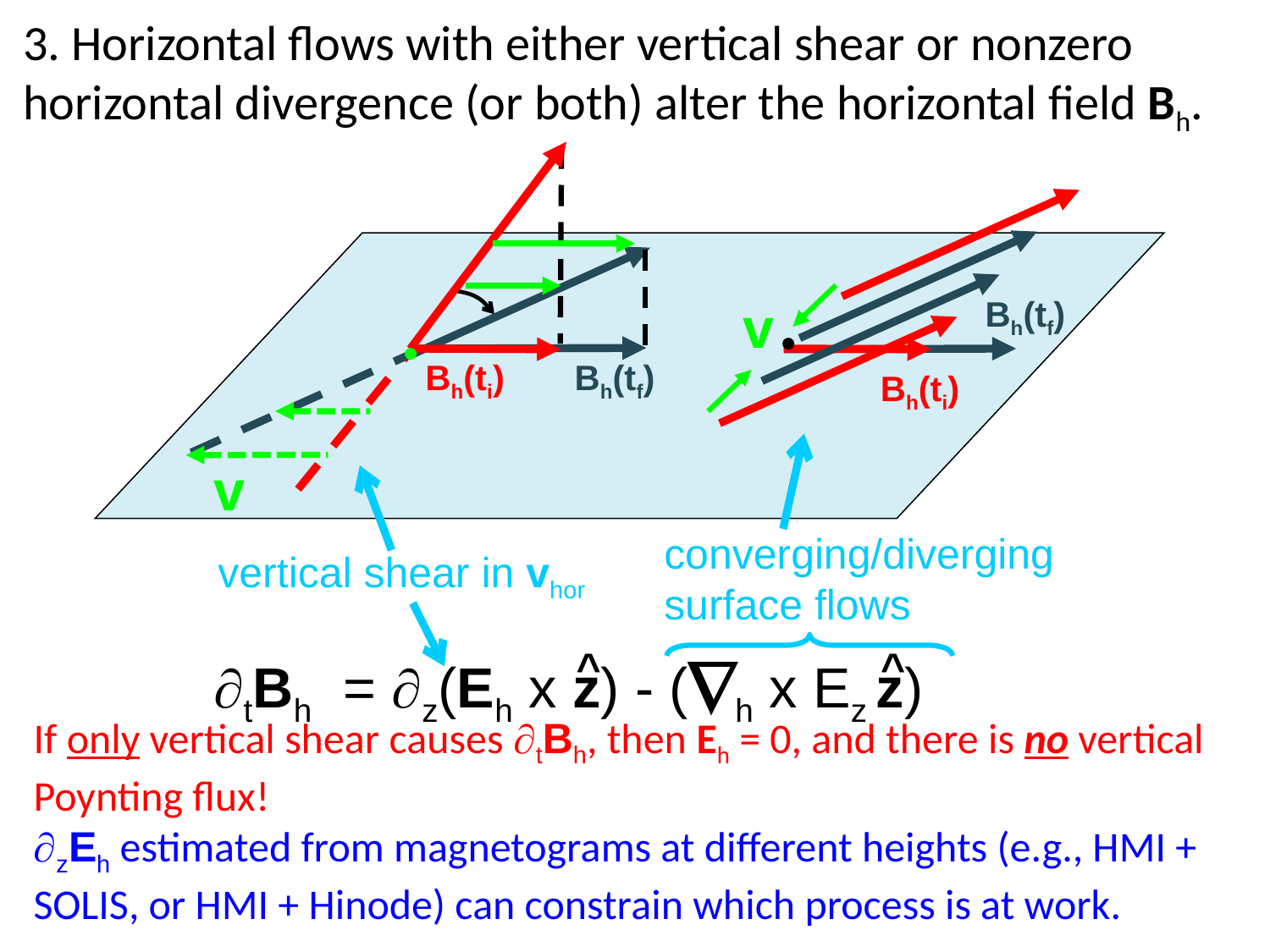

3. Horizontal flows with either vertical shear or nonzero horizontal divergence (or both) alter the horizontal field Bh.

v

Bh(tf)

Bh(ti)

Bh(tf)

Bh(ti)

v

converging/diverging
surface flows
vertical shear in vhor

^
^
∂tBh  = ∂z(Eh x z) - (∇h x Ez z)
If only vertical shear causes ∂tBh, then Eh = 0, and there is no vertical Poynting flux!
∂zEh estimated from magnetograms at different heights (e.g., HMI + SOLIS, or HMI + Hinode) can constrain which process is at work.